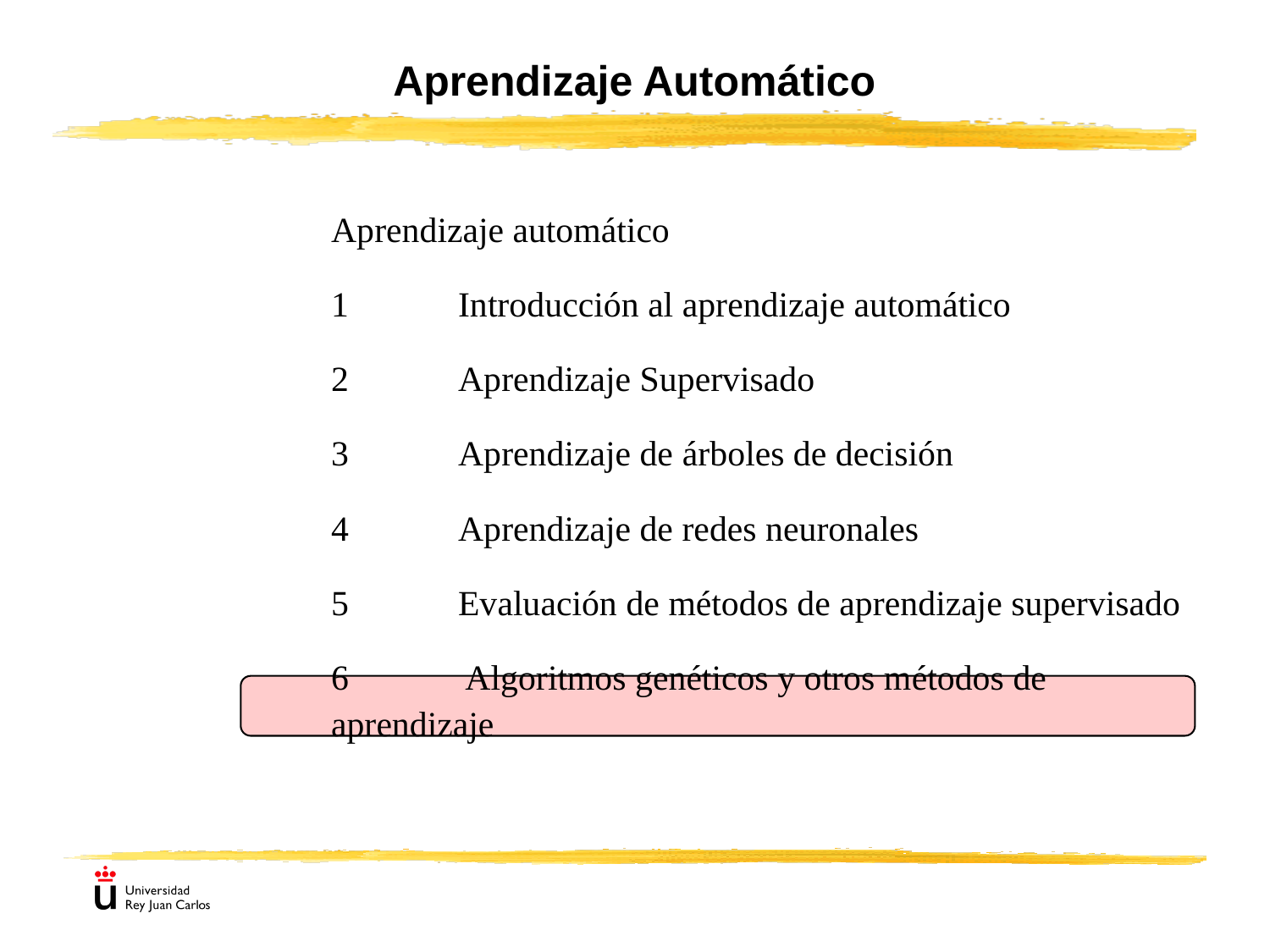

# Aprendizaje Automático
	Aprendizaje automático
	1	Introducción al aprendizaje automático
	2 	Aprendizaje Supervisado
	3	Aprendizaje de árboles de decisión
	4	Aprendizaje de redes neuronales
	5	Evaluación de métodos de aprendizaje supervisado
	6	 Algoritmos genéticos y otros métodos de aprendizaje